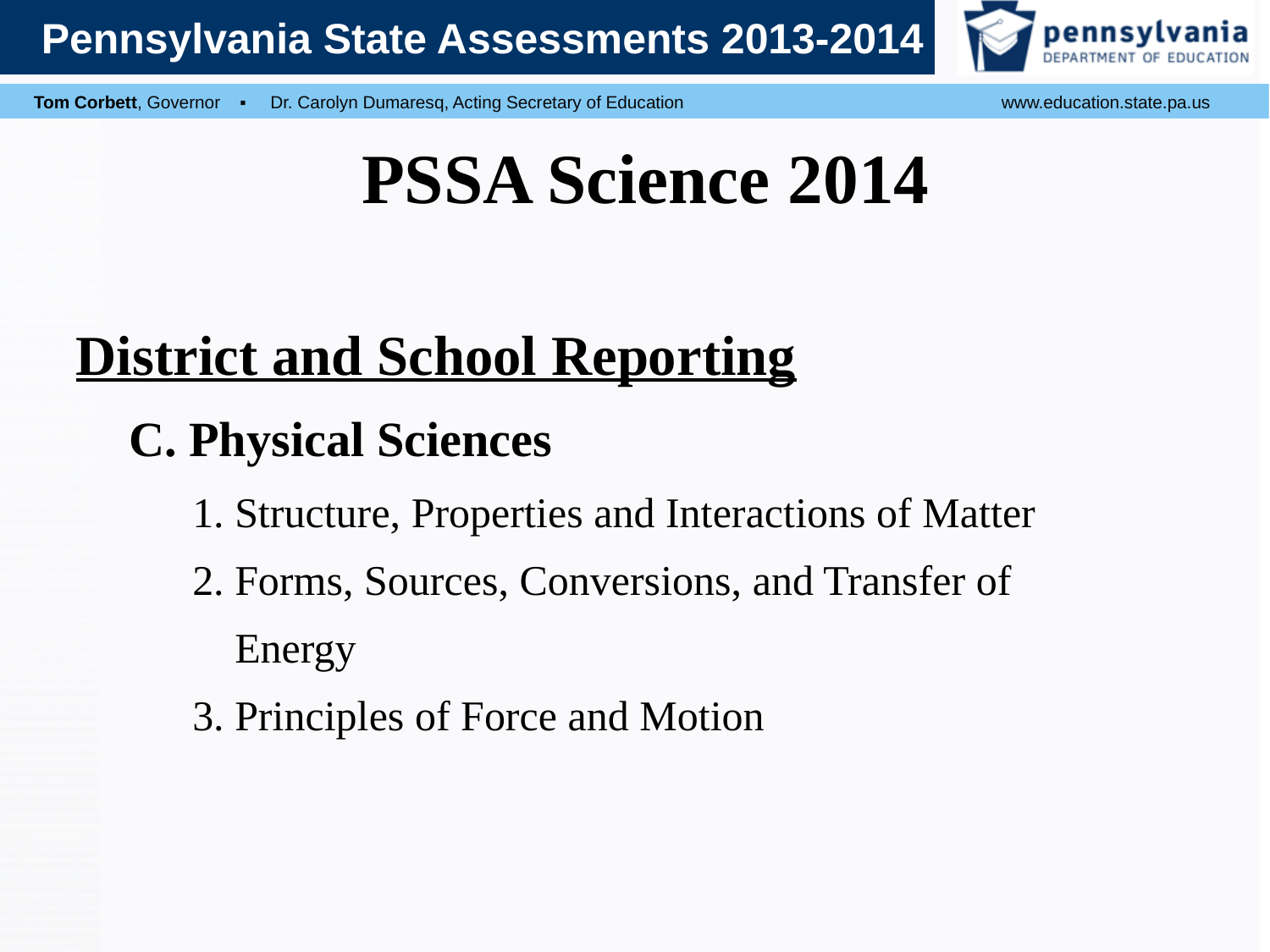

# PSSA Science 2014

District and School Reporting
     C. Physical Sciences
     1. Structure, Properties and Interactions of Matter
     2. Forms, Sources, Conversions, and Transfer of
         Energy
     3. Principles of Force and Motion